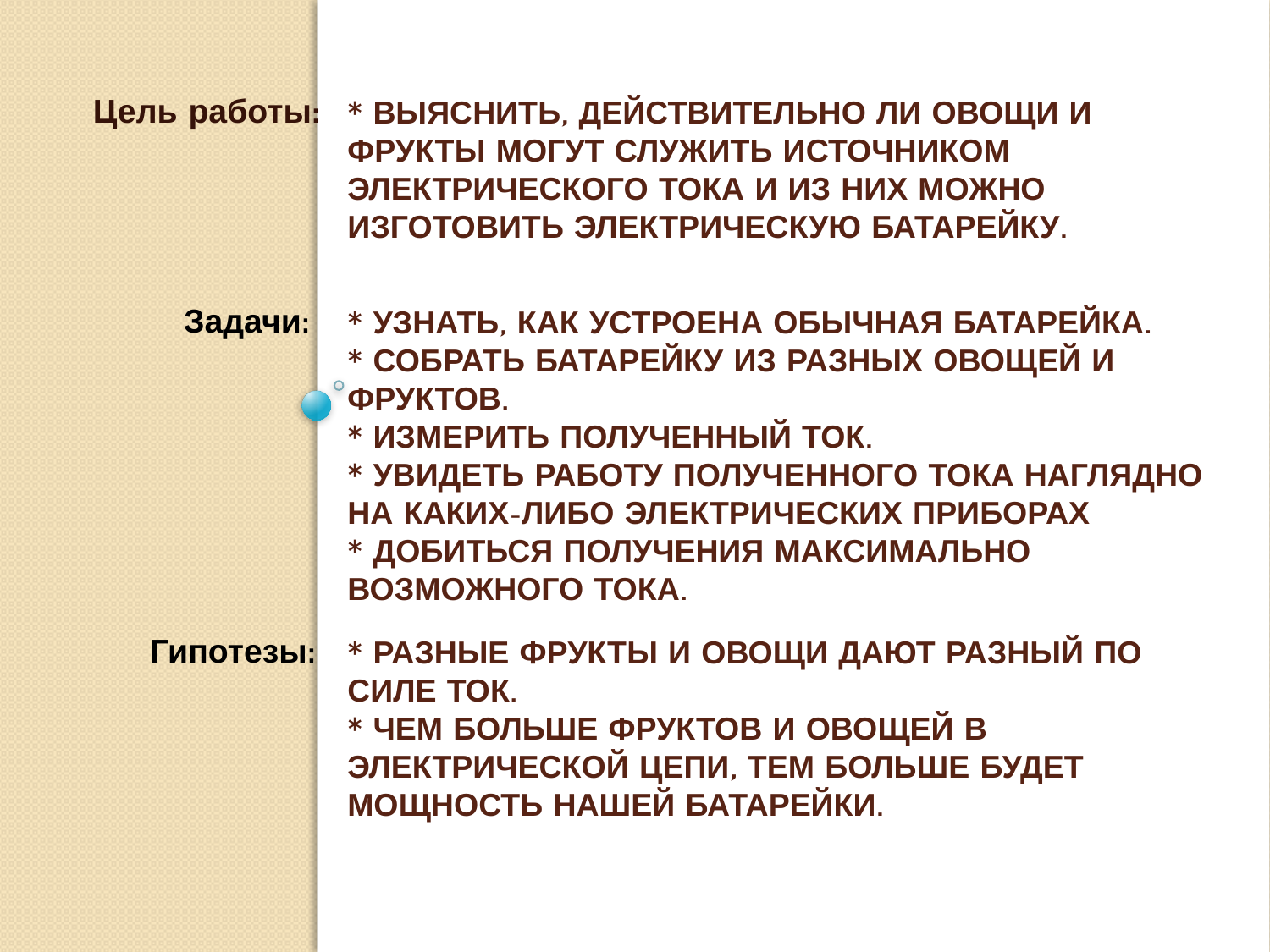

Цель работы:
# * Выяснить, действительно ли овощи и фрукты могут служить источником электрического тока и из них можно изготовить электрическую батарейку.
Задачи:
* Узнать, как устроена обычная батарейка.
* Собрать батарейку из разных овощей и фруктов.
* Измерить полученный ток.
* Увидеть работу полученного тока наглядно на каких-либо электрических приборах
* Добиться получения максимально возможного тока.
Гипотезы:
* Разные фрукты и овощи дают разный по силе ток.
* Чем больше фруктов и овощей в электрической цепи, тем больше будет мощность нашей батарейки.